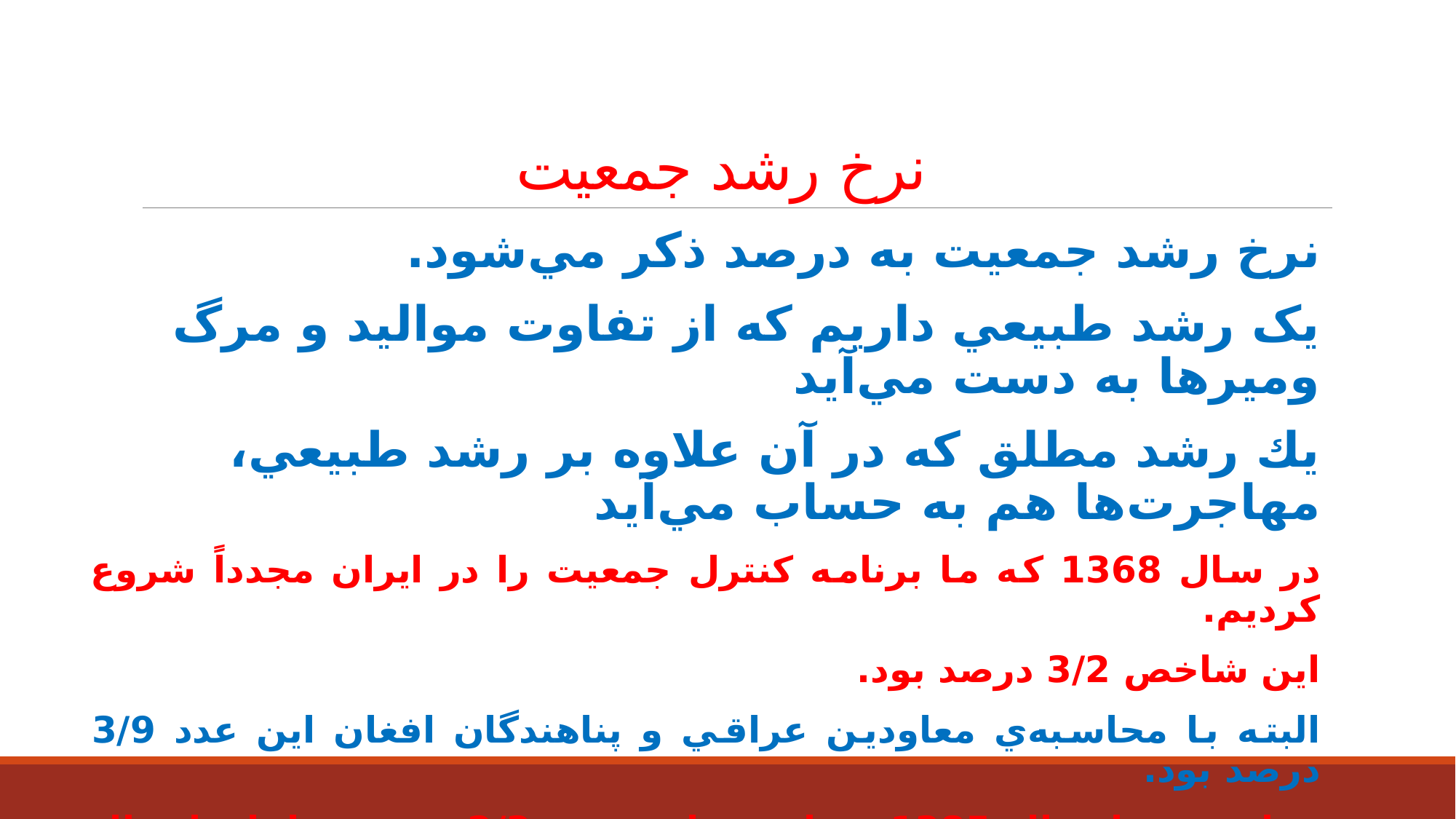

# نرخ رشد جمعيت
نرخ رشد جمعيت به درصد ذكر مي‌شود.
یک رشد طبيعي داريم كه از تفاوت مواليد و مرگ‌ وميرها به دست مي‌آيد
يك رشد مطلق كه در آن علاوه بر رشد طبيعي، مهاجرت‌ها هم به حساب مي‌آيد
در سال 1368 كه ما برنامه كنترل جمعيت را در ايران مجدداً شروع كرديم.
اين شاخص 3/2 درصد بود.
البته با محاسبه‌ي معاودين عراقي و پناهندگان افغان اين عدد 3/9 درصد بود.
قرار بود ما سال 1385 در اين شاخص به 2/3 برسيم. اما ما سال 1373 به 2/3 رسيديم